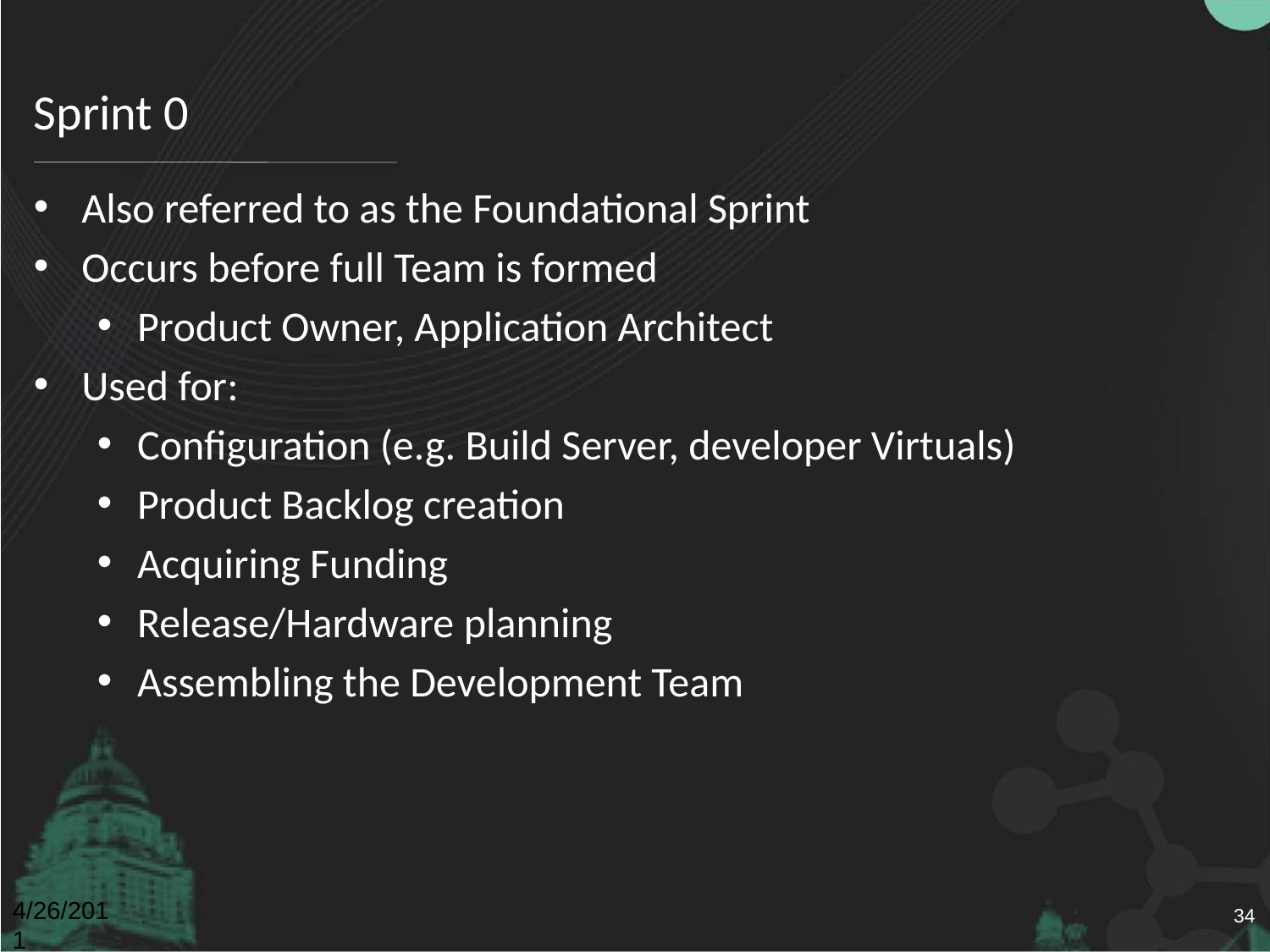

# Sprint 0
Also referred to as the Foundational Sprint
Occurs before full Team is formed
Product Owner, Application Architect
Used for:
Configuration (e.g. Build Server, developer Virtuals)
Product Backlog creation
Acquiring Funding
Release/Hardware planning
Assembling the Development Team
4/26/2011
34